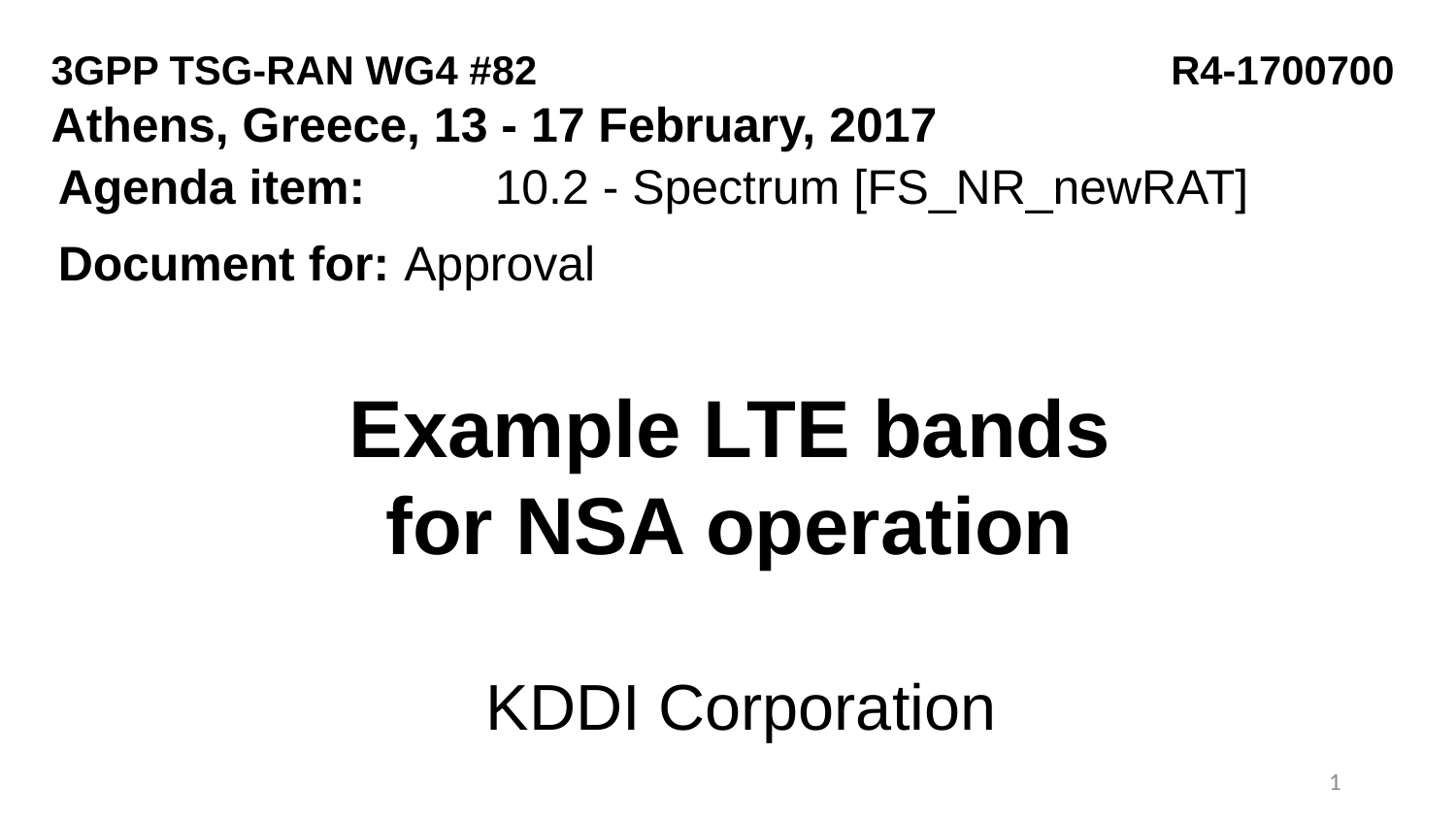

3GPP TSG-RAN WG4 #82			         R4-1700700
Athens, Greece, 13 - 17 February, 2017
Agenda item:	10.2 - Spectrum [FS_NR_newRAT]
Document for:	Approval
Example LTE bands
for NSA operation

KDDI Corporation
1